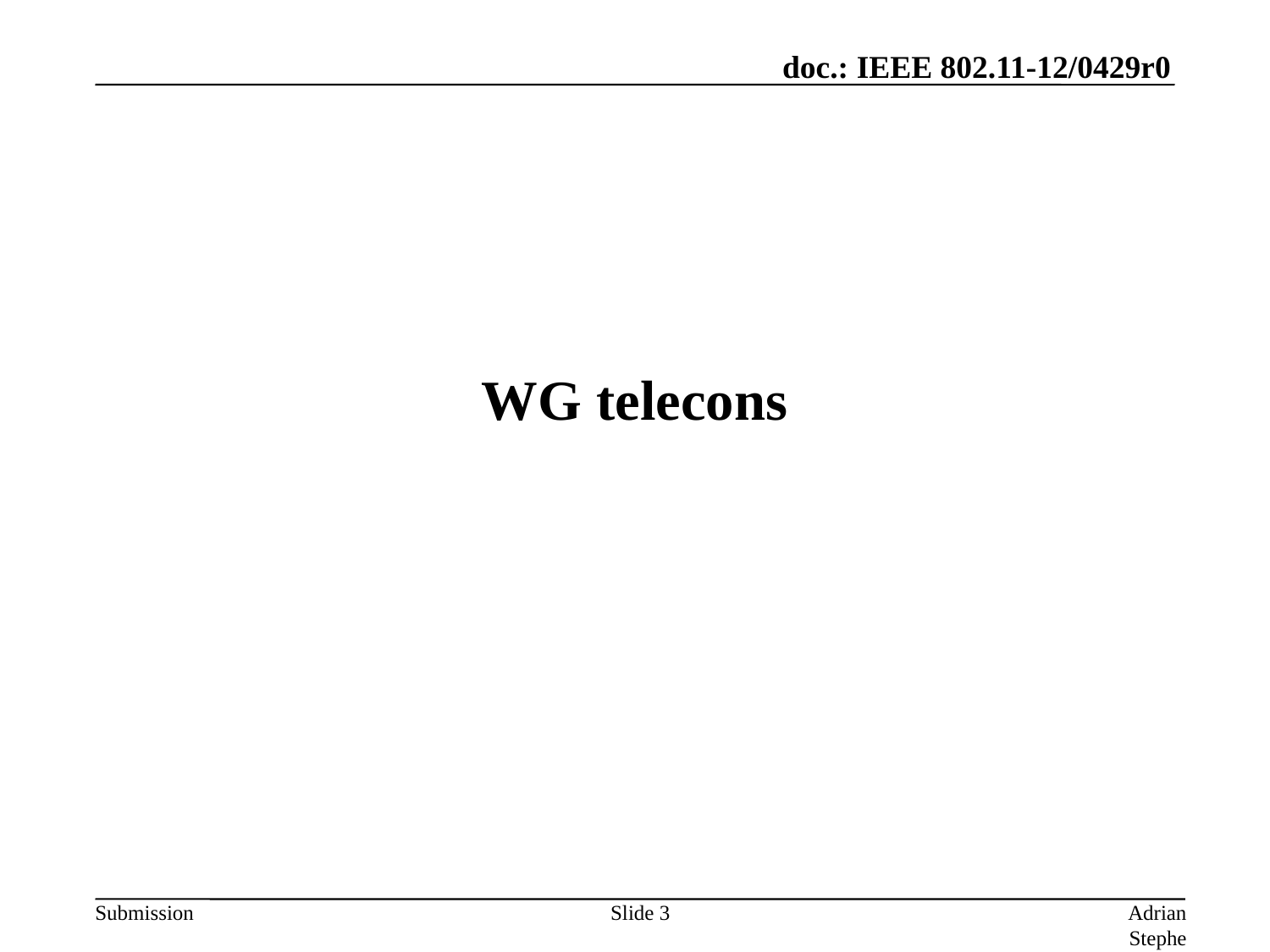

# WG telecons
Slide 3
Adrian Stephens, Intel Corporation